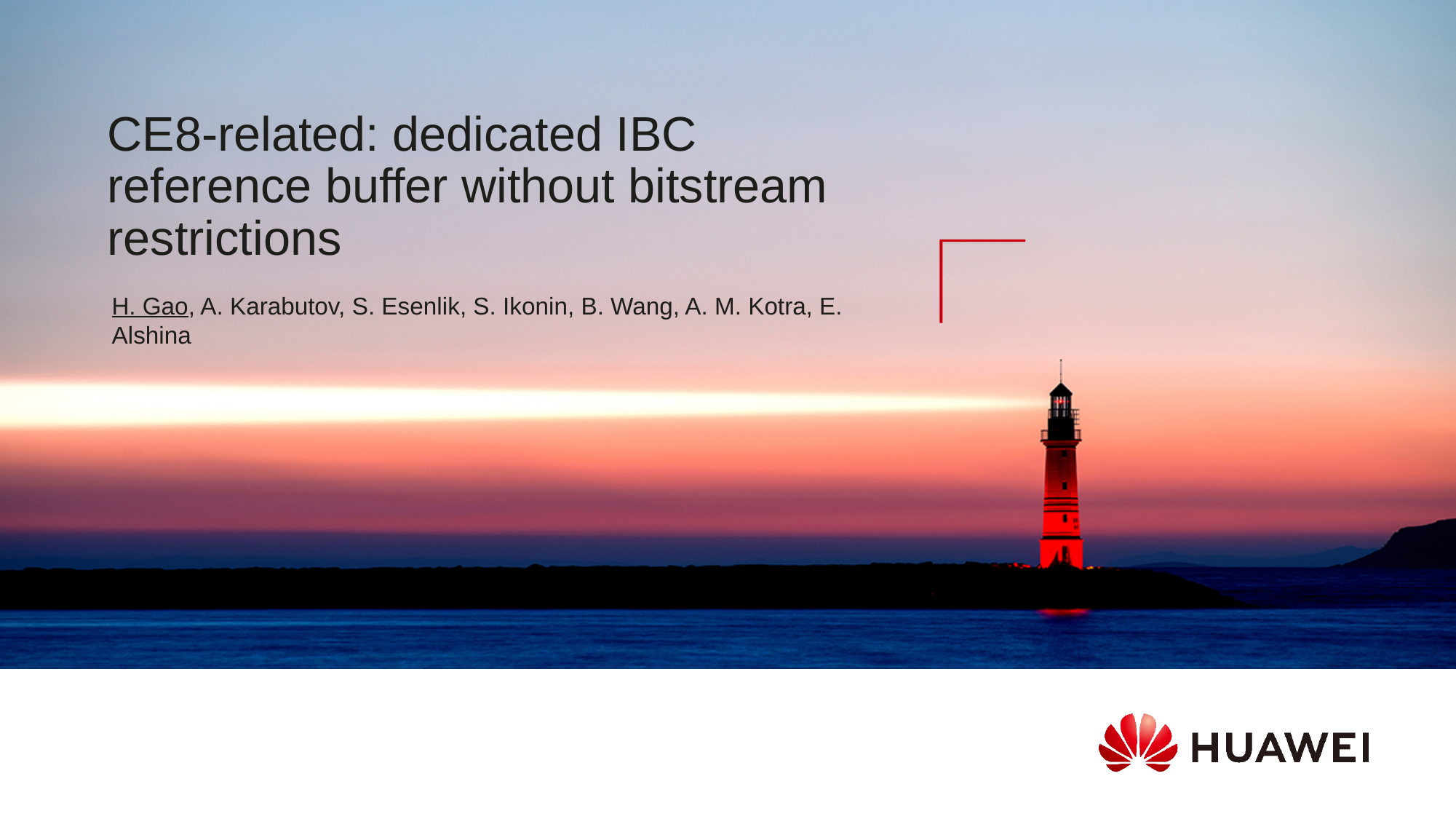

# CE8-related: dedicated IBC reference buffer without bitstream restrictions
H. Gao, A. Karabutov, S. Esenlik, S. Ikonin, B. Wang, A. M. Kotra, E. Alshina